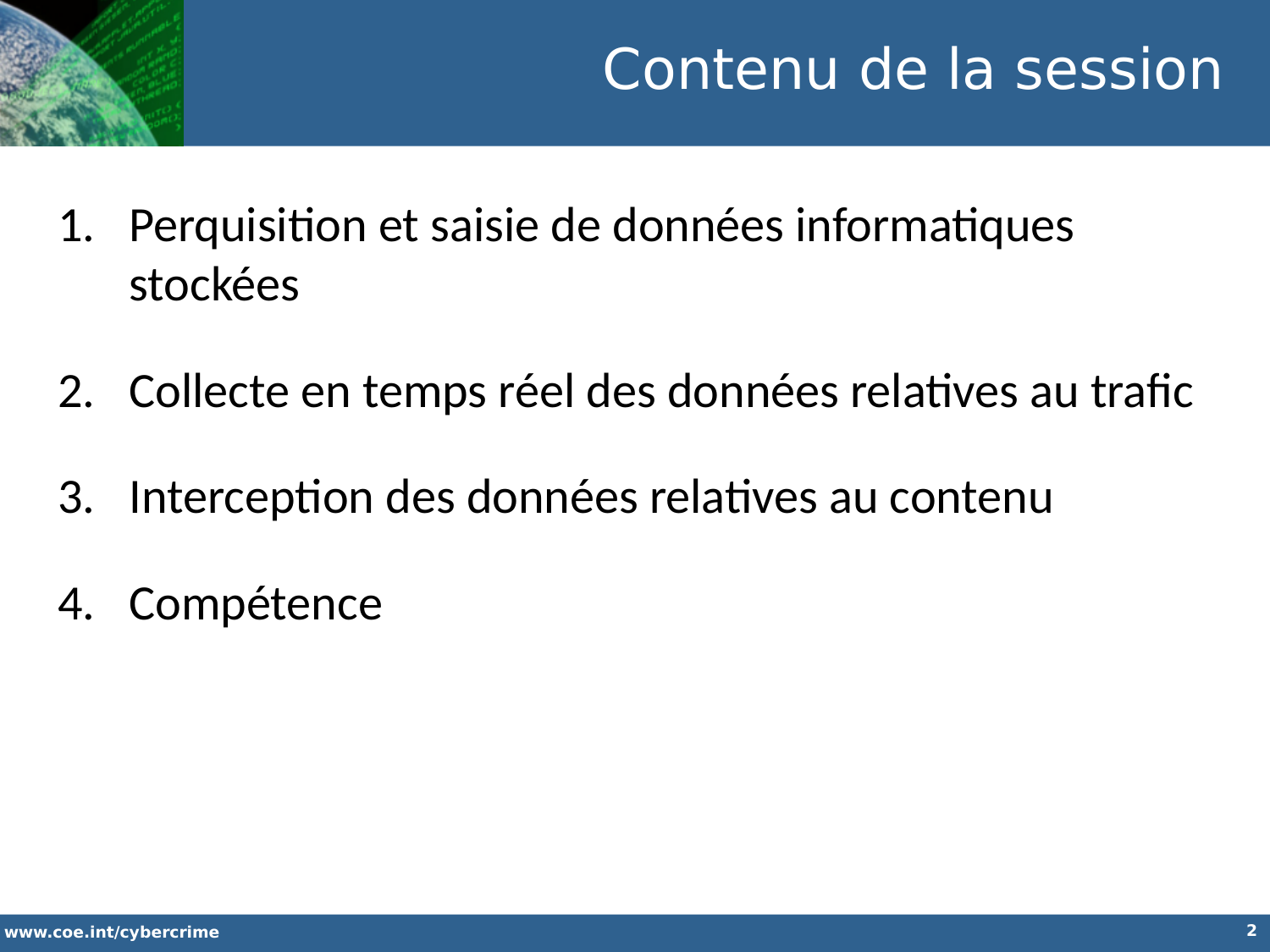

Contenu de la session
Perquisition et saisie de données informatiques stockées
Collecte en temps réel des données relatives au trafic
Interception des données relatives au contenu
Compétence